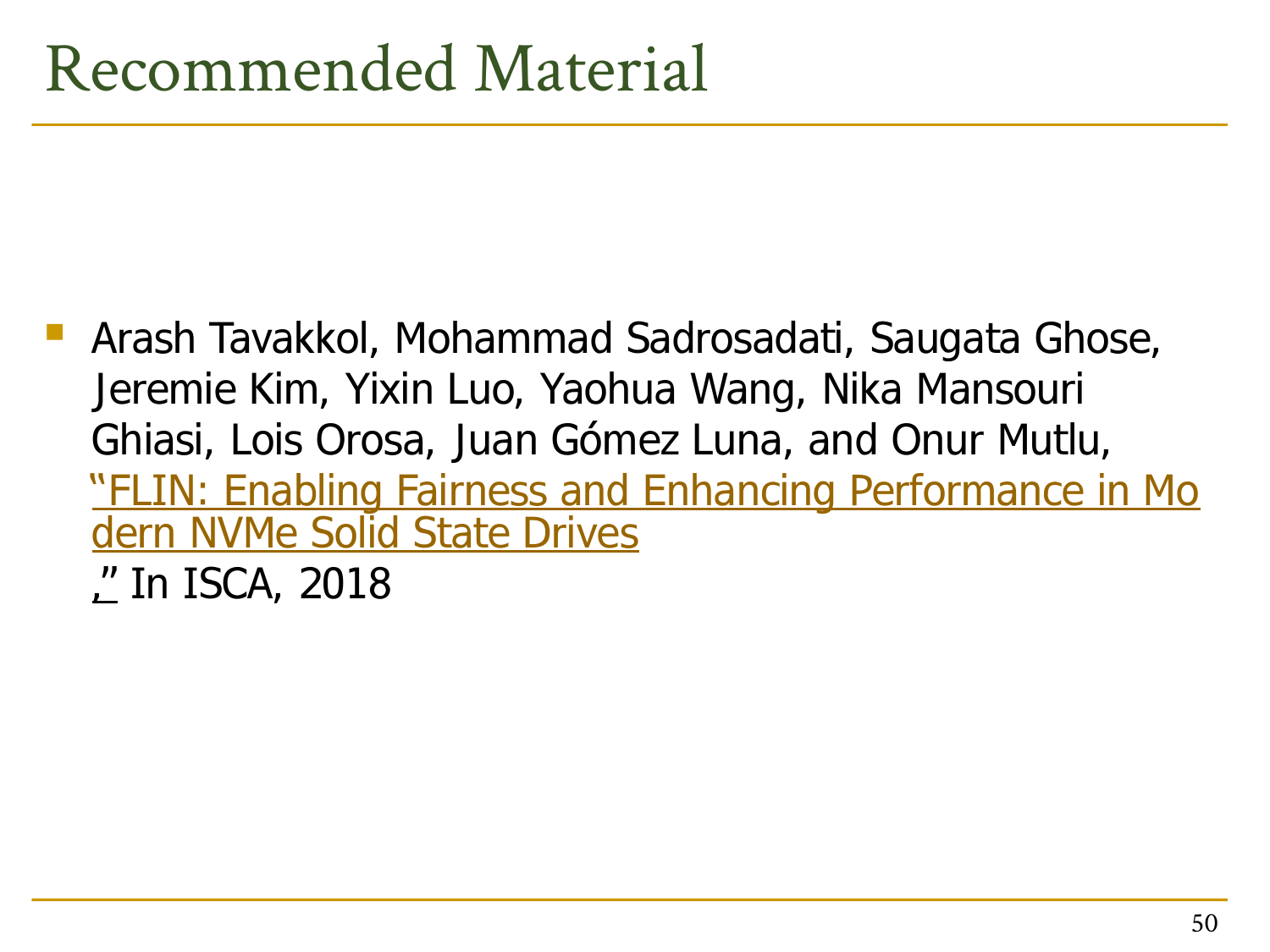

Recommended Material

Arash Tavakkol, Mohammad Sadrosadati, Saugata Ghose, Jeremie Kim, Yixin Luo, Yaohua Wang, Nika Mansouri Ghiasi, Lois Orosa, Juan Gómez Luna, and Onur Mutlu,
“FLIN: Enabling Fairness and Enhancing Performance in Modern NVMe Solid State Drives,” In ISCA, 2018

50
50